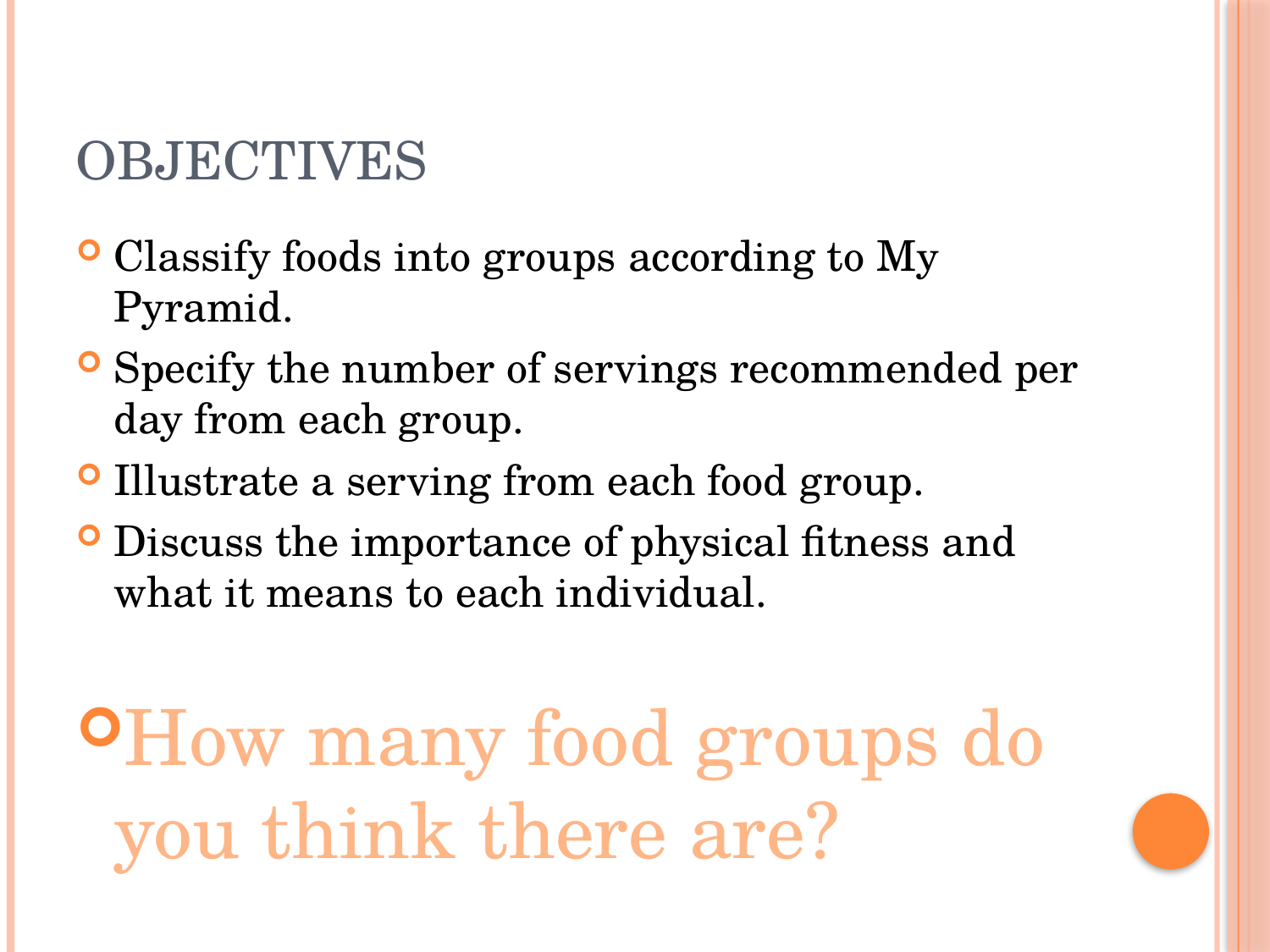

# Objectives
Classify foods into groups according to My Pyramid.
Specify the number of servings recommended per day from each group.
Illustrate a serving from each food group.
Discuss the importance of physical fitness and what it means to each individual.

How many food groups do you think there are?